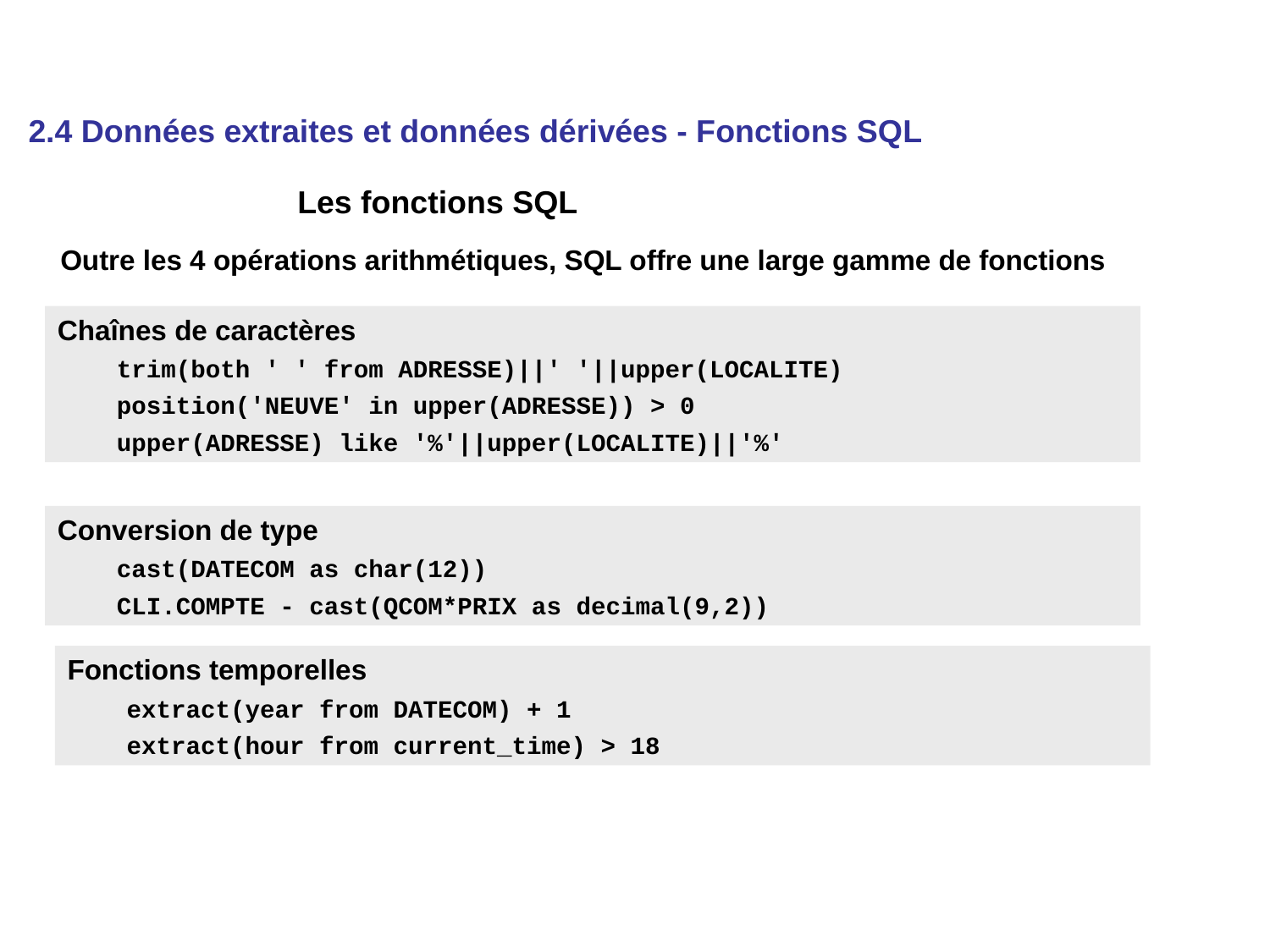

2.4 Données extraites et données dérivées - Fonctions SQL
Les fonctions SQL
Outre les 4 opérations arithmétiques, SQL offre une large gamme de fonctions
Chaînes de caractères
    trim(both ' ' from ADRESSE)||' '||upper(LOCALITE)
    position('NEUVE' in upper(ADRESSE)) > 0
    upper(ADRESSE) like '%'||upper(LOCALITE)||'%'
Conversion de type
    cast(DATECOM as char(12))
    CLI.COMPTE - cast(QCOM*PRIX as decimal(9,2))
Fonctions temporelles
    extract(year from DATECOM) + 1
    extract(hour from current_time) > 18